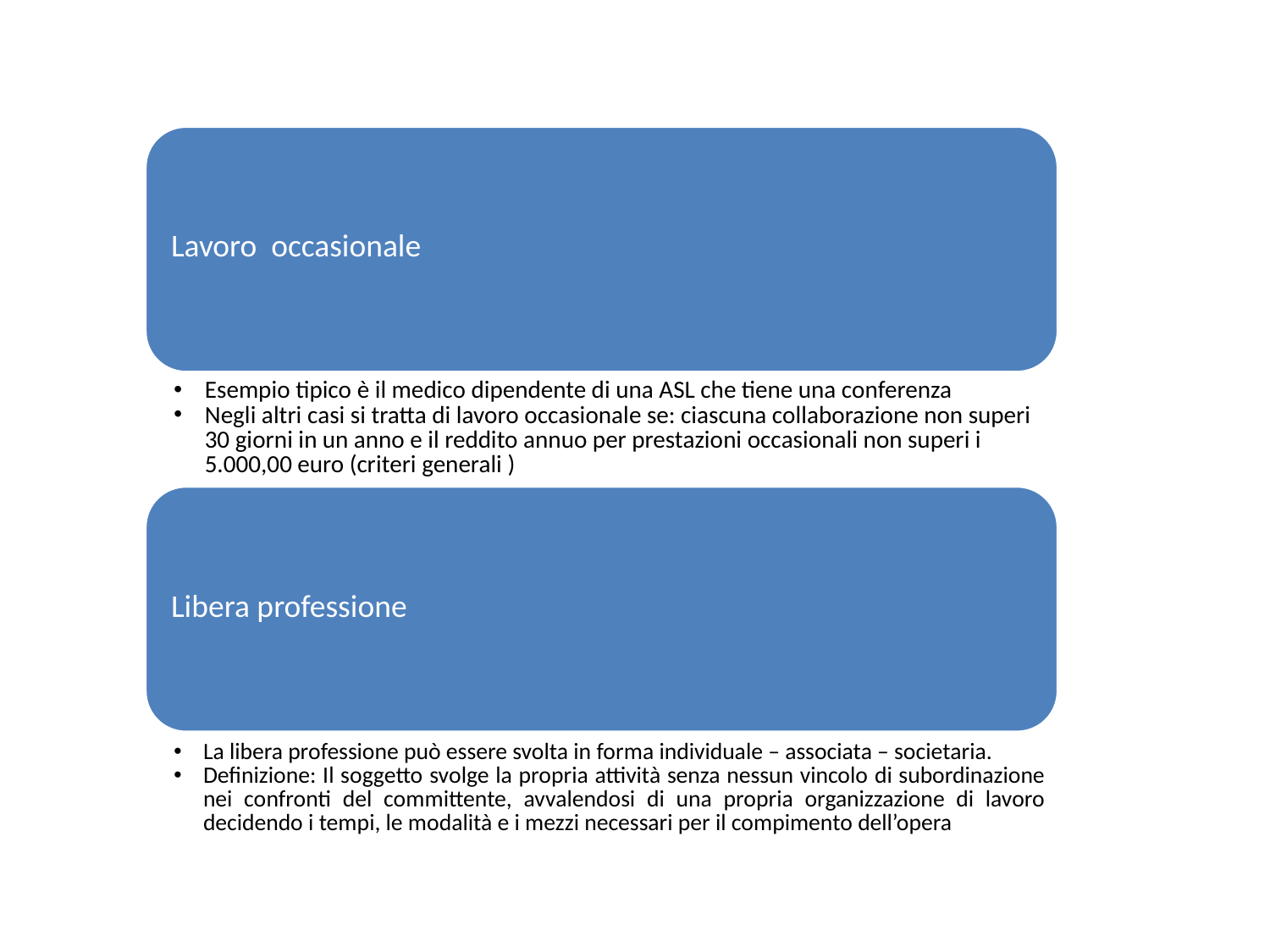

Lavoro  occasionale
Esempio tipico è il medico dipendente di una ASL che tiene una conferenza
Libera professione
La libera professione può essere svolta in forma individuale – associata – societaria.
Negli altri casi si tratta di lavoro occasionale se: ciascuna collaborazione non superi 30 giorni in un anno e il reddito annuo per prestazioni occasionali non superi i 5.000,00 euro (criteri generali )
Definizione: Il soggetto svolge la propria attività senza nessun vincolo di subordinazione nei confronti del committente, avvalendosi di una propria organizzazione di lavoro decidendo i tempi, le modalità e i mezzi necessari per il compimento dell’opera